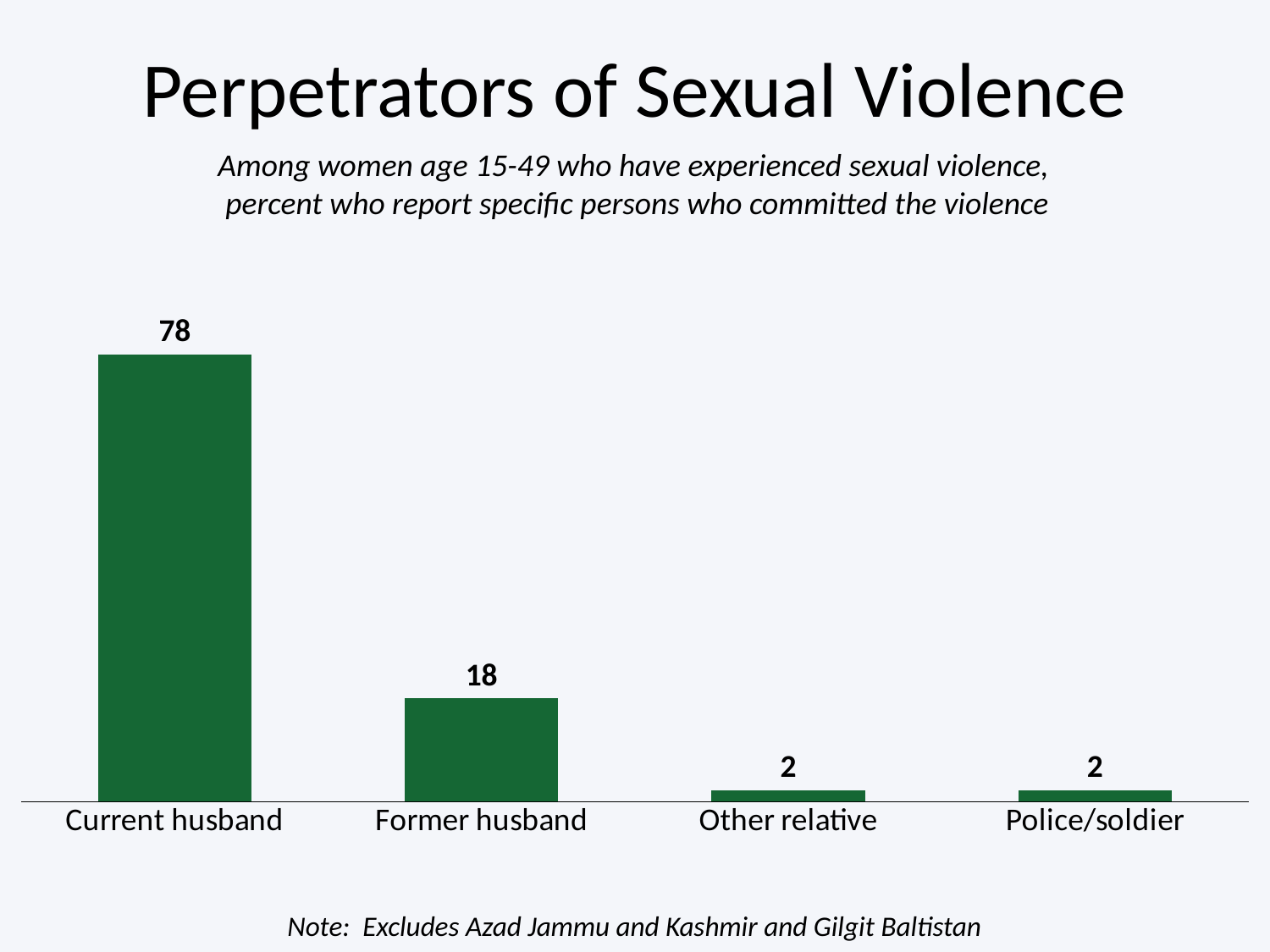

# Perpetrators of Sexual Violence
Among women age 15-49 who have experienced sexual violence,
percent who report specific persons who committed the violence

### Chart

| Category | Series 1 |
|---|---|
| Current husband | 78.0 |
| Former husband | 18.0 |
| Other relative | 2.0 |
| Police/soldier | 2.0 |
Note:  Excludes Azad Jammu and Kashmir and Gilgit Baltistan